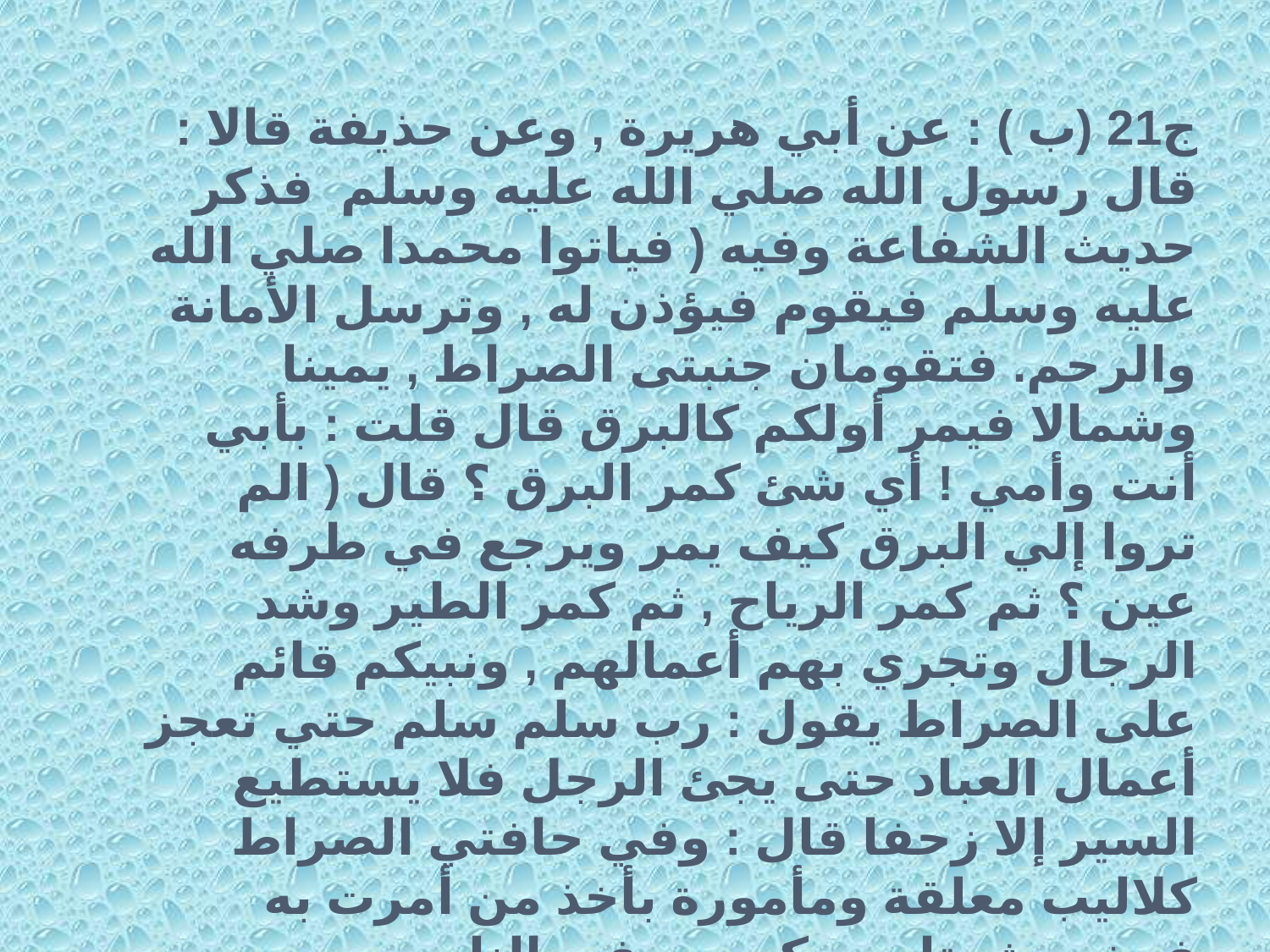

ج21 (ب ) : عن أبي هريرة , وعن حذيفة قالا : قال رسول الله صلي الله عليه وسلم  فذكر حديث الشفاعة وفيه ( فياتوا محمدا صلي الله عليه وسلم فيقوم فيؤذن له , وترسل الأمانة والرحم. فتقومان جنبتى الصراط , يمينا وشمالا فيمر أولكم كالبرق قال قلت : بأبي أنت وأمي ! أي شئ كمر البرق ؟ قال ( الم تروا إلي البرق كيف يمر ويرجع في طرفه عين ؟ ثم كمر الرياح , ثم كمر الطير وشد الرجال وتجري بهم أعمالهم , ونبيكم قائم على الصراط يقول : رب سلم سلم حتي تعجز أعمال العباد حتى يجئ الرجل فلا يستطيع السير إلا زحفا قال : وفي حافتي الصراط كلاليب معلقة ومأمورة بأخذ من أمرت به فمخدوش تاج ومكدوس فى النار